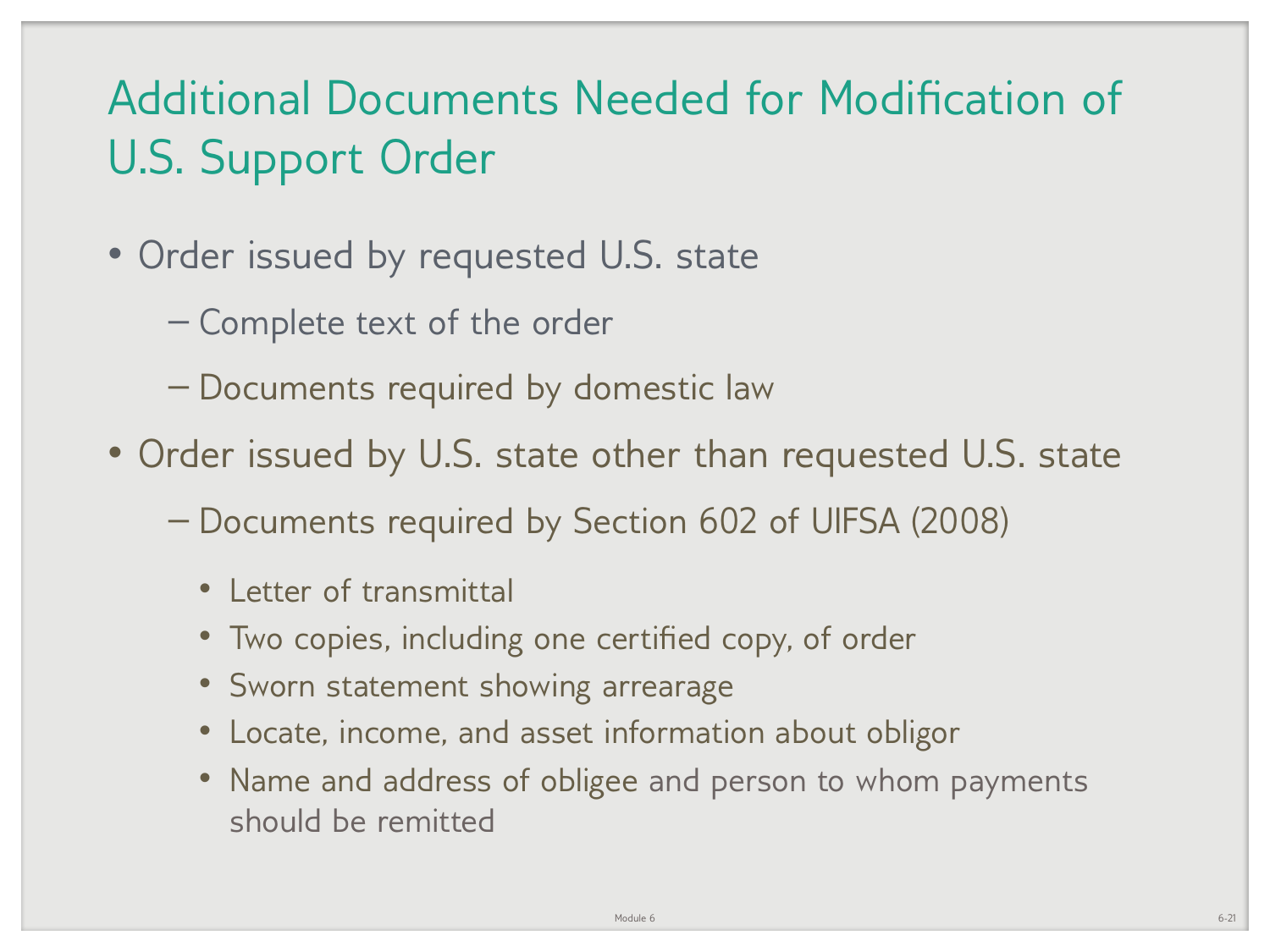

# Additional Documents Needed for Modification of U.S. Support Order
Order issued by requested U.S. state
Complete text of the order
Documents required by domestic law
Order issued by U.S. state other than requested U.S. state
Documents required by Section 602 of UIFSA (2008)
Letter of transmittal
Two copies, including one certified copy, of order
Sworn statement showing arrearage
Locate, income, and asset information about obligor
Name and address of obligee and person to whom payments should be remitted

Module 6
6-21